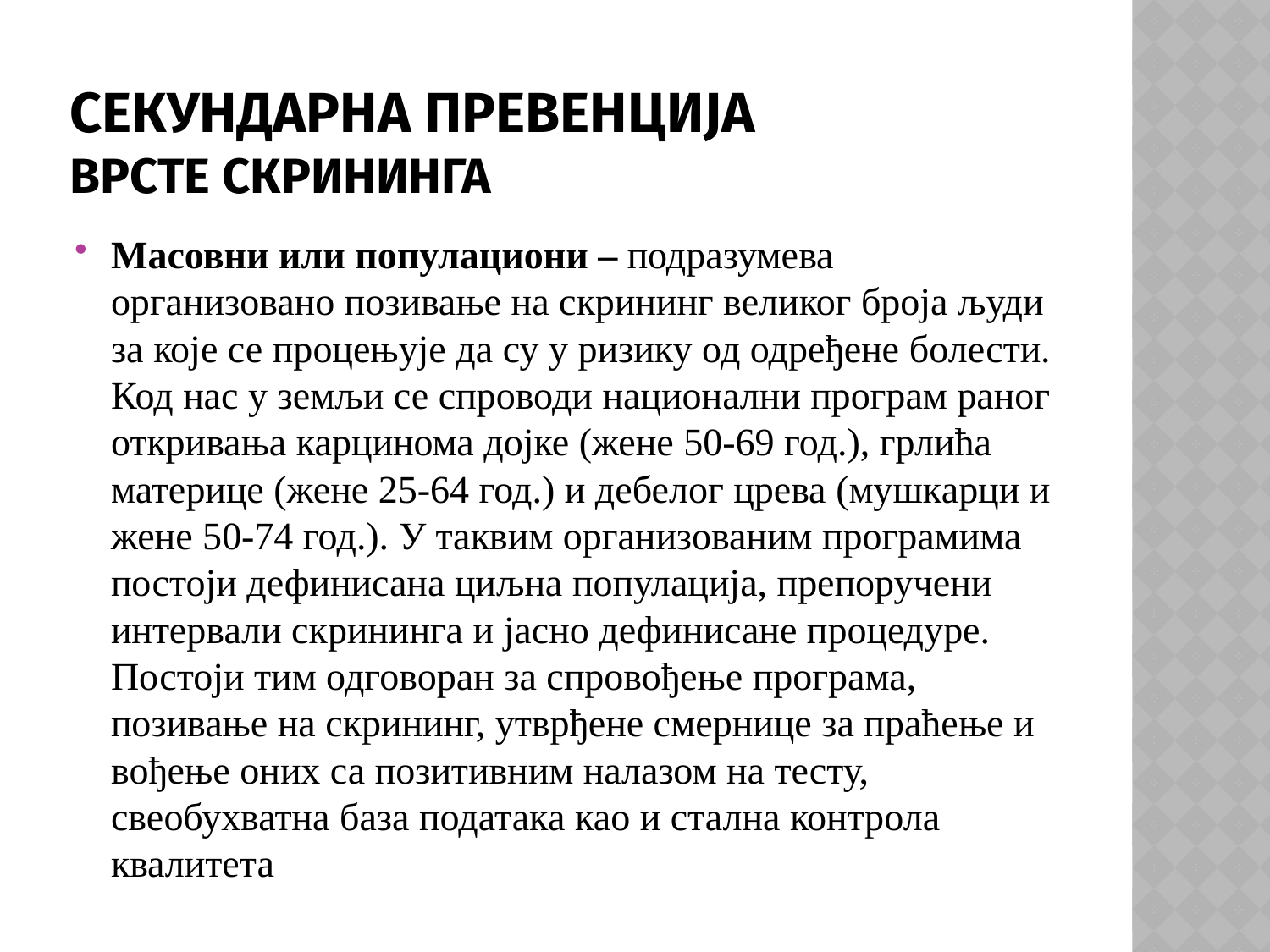

# Секундарна превенција врсте скрининга
Масовни или популациони – подразумева организовано позивање на скрининг великог броја људи за које се процењује да су у ризику од одређене болести. Код нас у земљи се спроводи национални програм раног откривања карцинома дојке (жене 50-69 год.), грлића материце (жене 25-64 год.) и дебелог црева (мушкарци и жене 50-74 год.). У таквим организованим програмима постоји дефинисана циљна популација, препоручени интервали скрининга и јасно дефинисане процедуре. Постоји тим одговоран за спровођење програма, позивање на скрининг, утврђене смернице за праћење и вођење оних са позитивним налазом на тесту, свеобухватна база података као и стална контрола квалитета